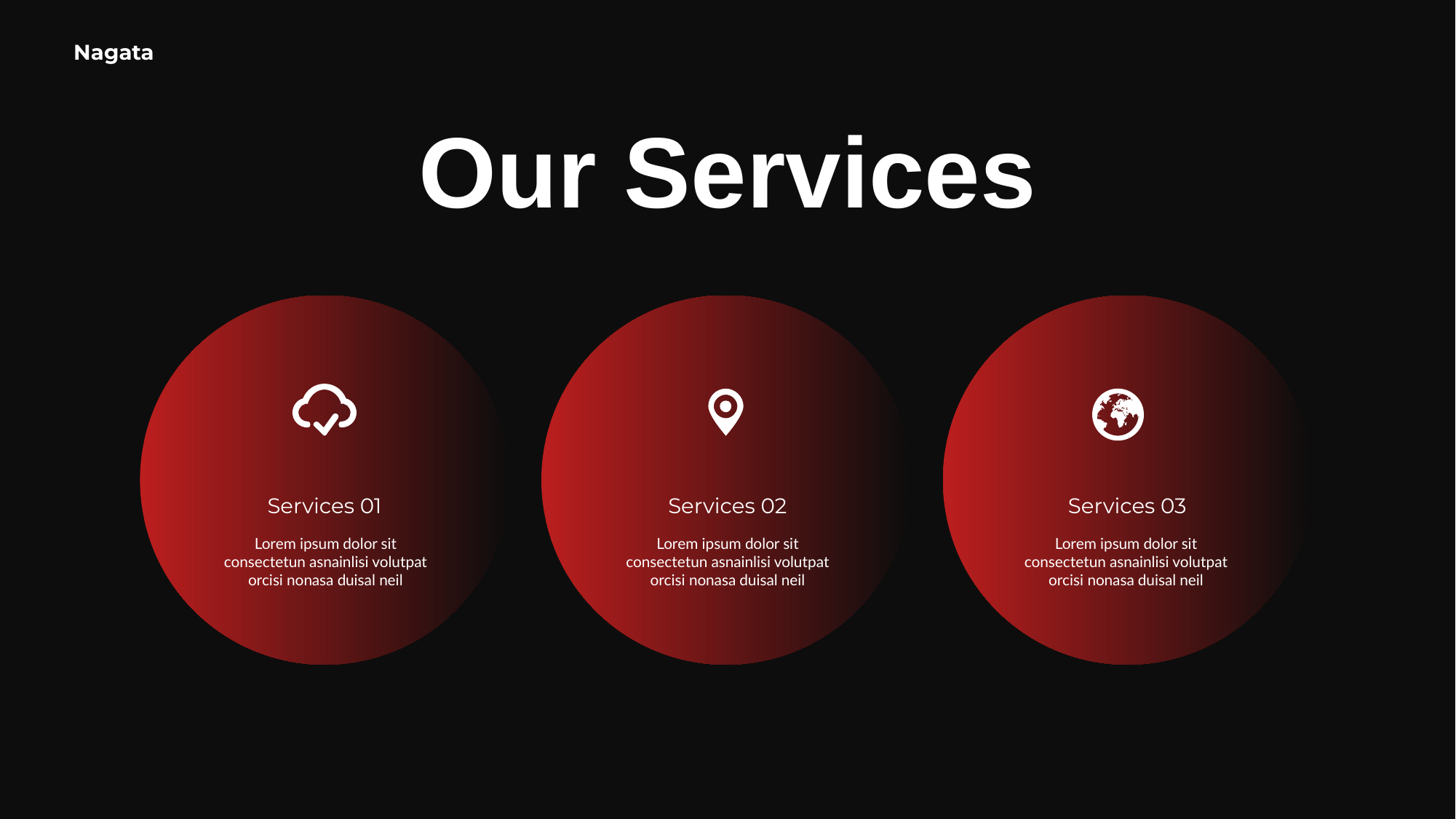

Nagata
Our Services

Services 01
Services 02
Services 03
Lorem ipsum dolor sit consectetun asnainlisi volutpat orcisi nonasa duisal neil
Lorem ipsum dolor sit consectetun asnainlisi volutpat orcisi nonasa duisal neil
Lorem ipsum dolor sit consectetun asnainlisi volutpat orcisi nonasa duisal neil